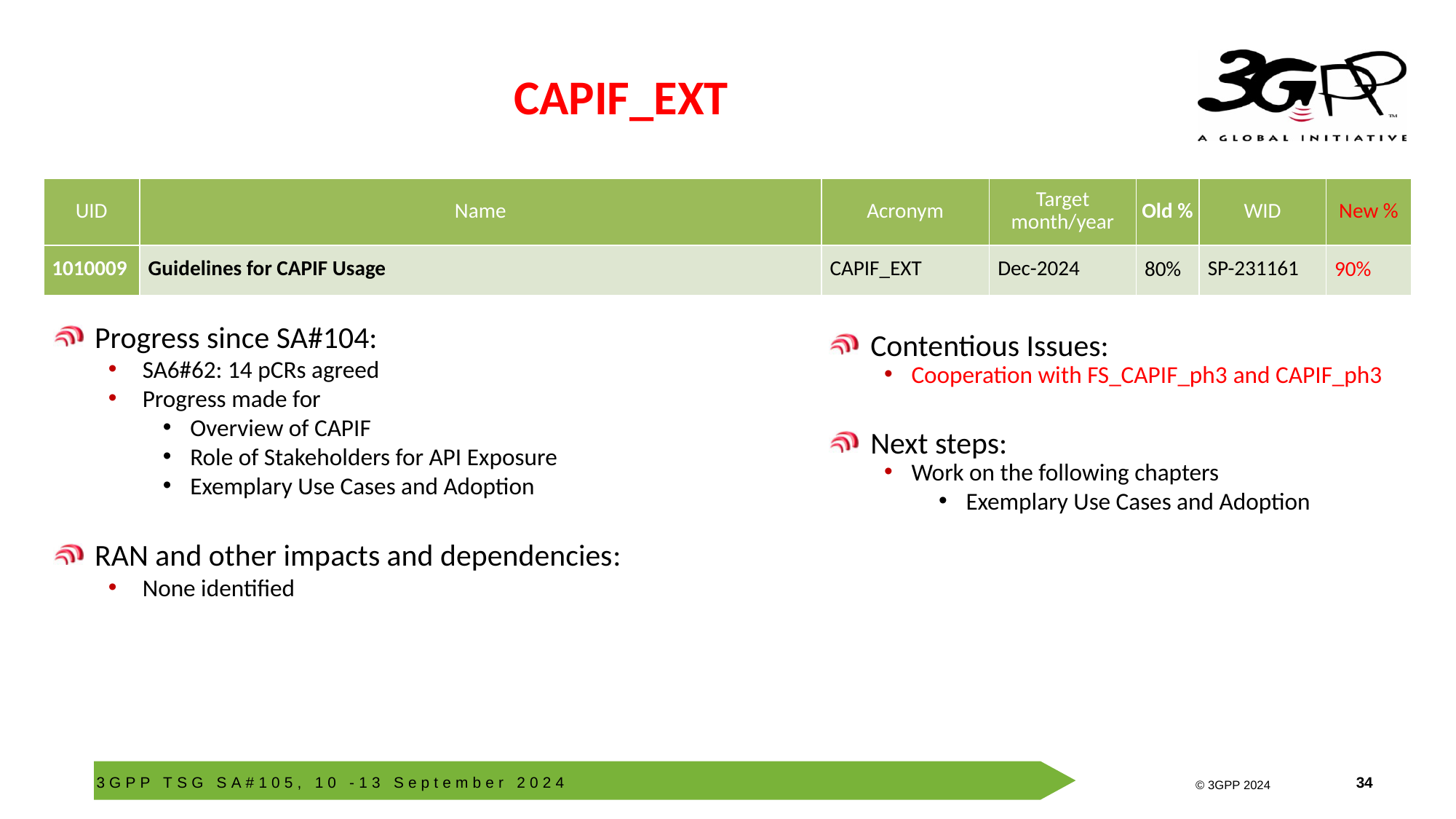

# CAPIF_EXT
| UID | Name | Acronym | Target month/year | Old % | WID | New % |
| --- | --- | --- | --- | --- | --- | --- |
| 1010009 | Guidelines for CAPIF Usage | CAPIF\_EXT | Dec-2024 | 80% | SP-231161 | 90% |
Progress since SA#104:
SA6#62: 14 pCRs agreed
Progress made for
Overview of CAPIF
Role of Stakeholders for API Exposure
Exemplary Use Cases and Adoption

RAN and other impacts and dependencies:
None identified
Contentious Issues:
Cooperation with FS_CAPIF_ph3 and CAPIF_ph3

Next steps:
Work on the following chapters
Exemplary Use Cases and Adoption